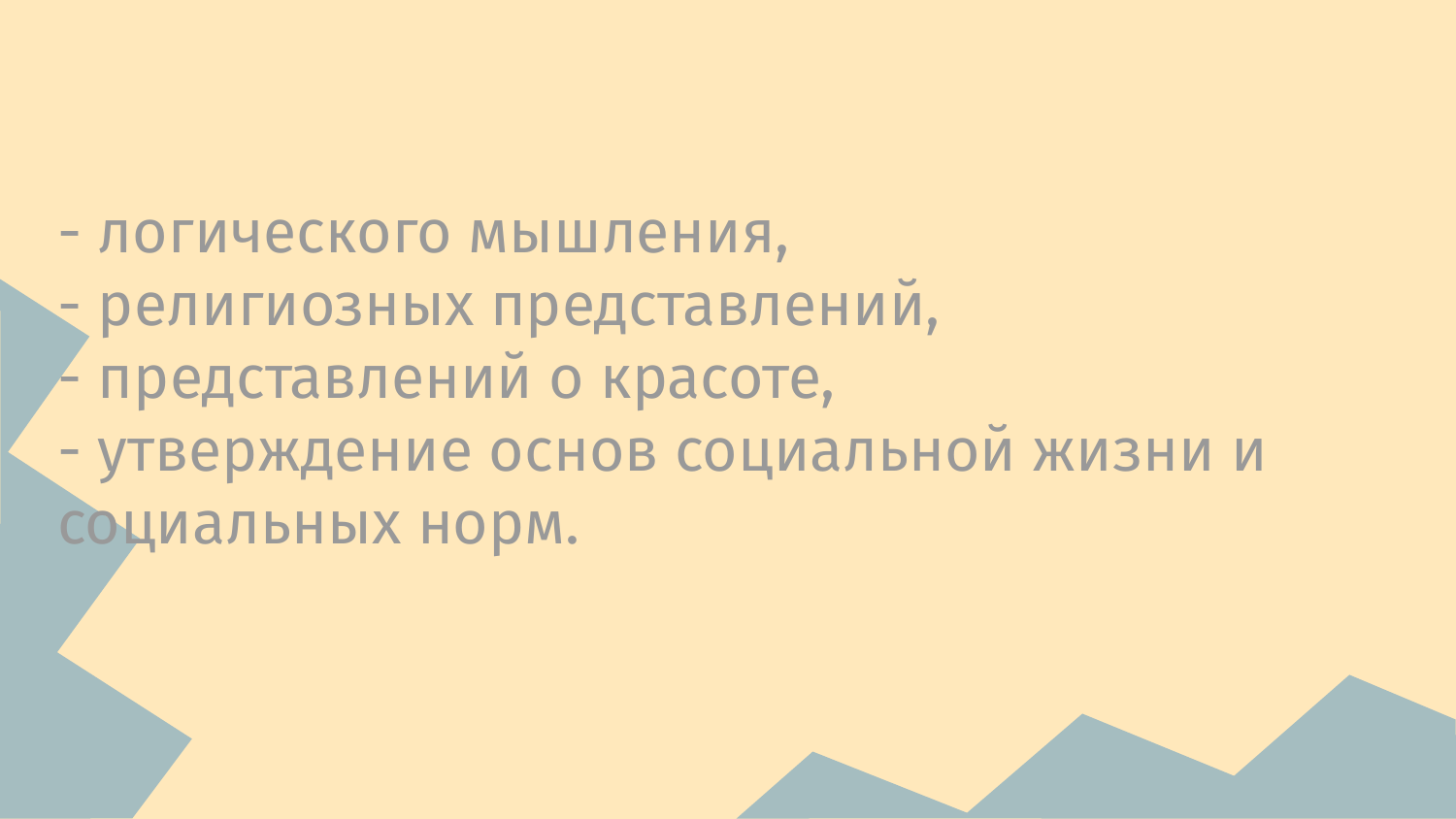

#
- логического мышления,
- религиозных представлений,
- представлений о красоте,
- утверждение основ социальной жизни и социальных норм.